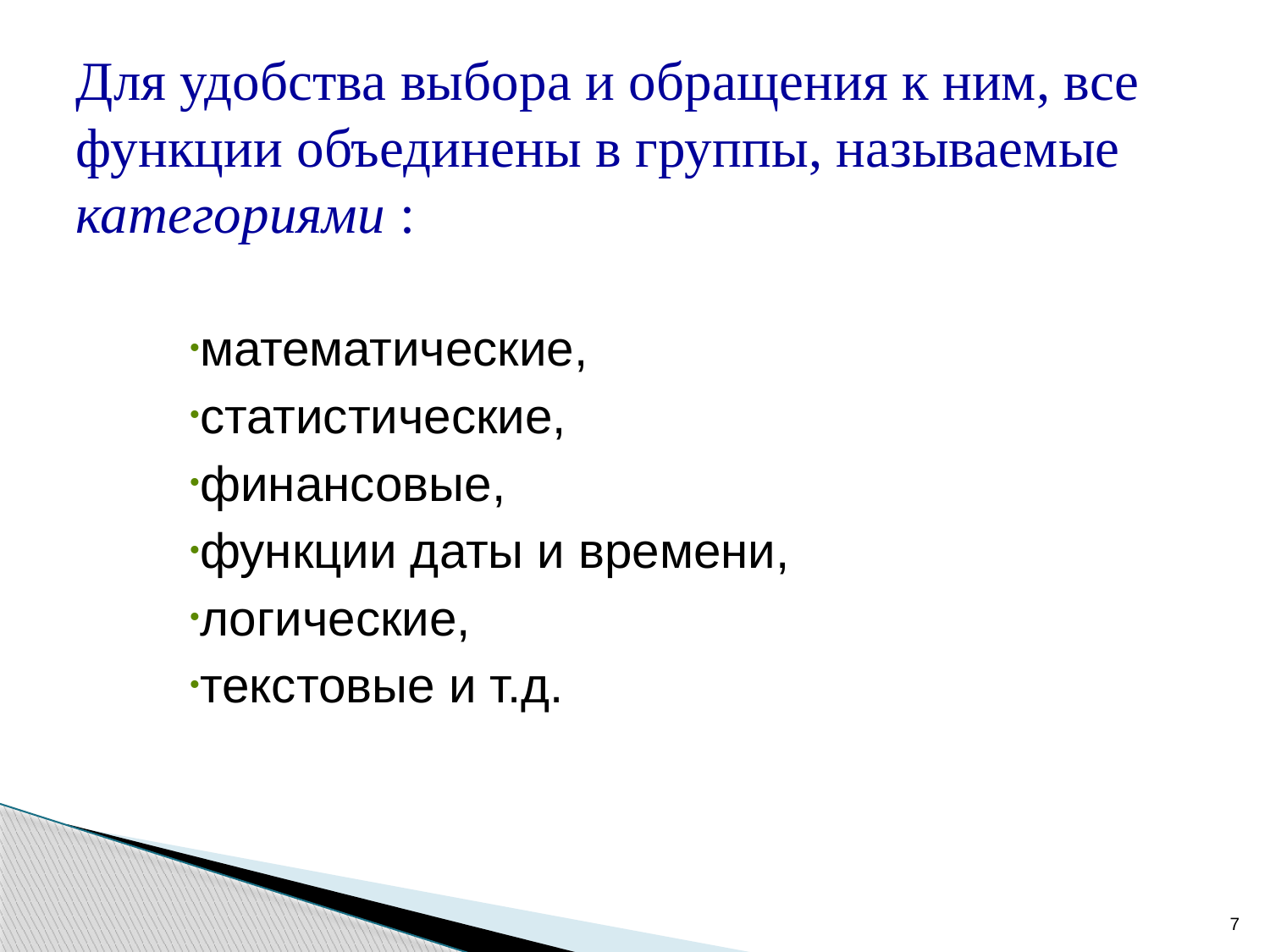

# Для удобства выбора и обращения к ним, все функции объединены в группы, называемые категориями :
математические,
статистические,
финансовые,
функции даты и времени,
логические,
текстовые и т.д.

7